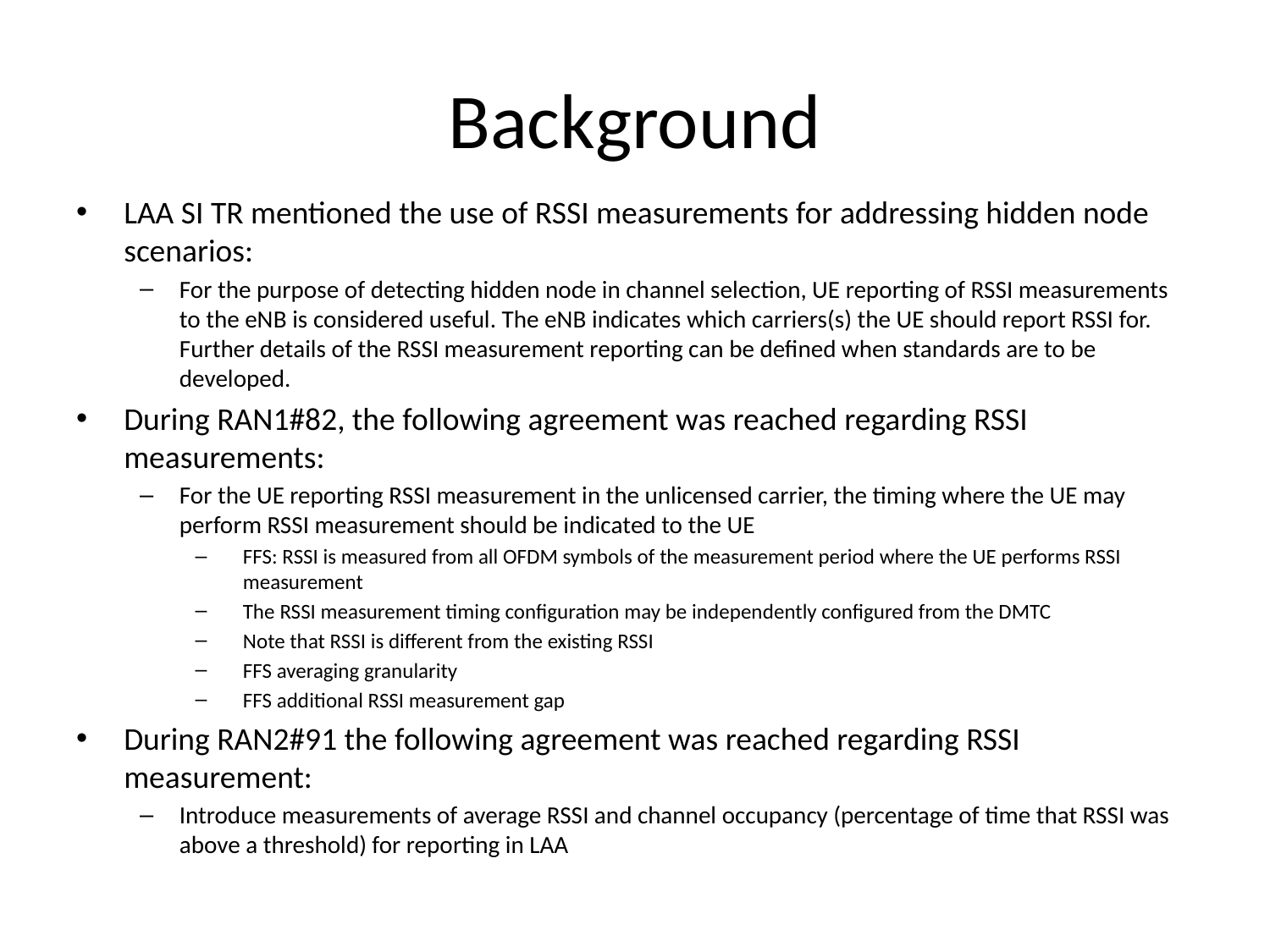

# Background
LAA SI TR mentioned the use of RSSI measurements for addressing hidden node scenarios:
For the purpose of detecting hidden node in channel selection, UE reporting of RSSI measurements to the eNB is considered useful. The eNB indicates which carriers(s) the UE should report RSSI for. Further details of the RSSI measurement reporting can be defined when standards are to be developed.
During RAN1#82, the following agreement was reached regarding RSSI measurements:
For the UE reporting RSSI measurement in the unlicensed carrier, the timing where the UE may perform RSSI measurement should be indicated to the UE
FFS: RSSI is measured from all OFDM symbols of the measurement period where the UE performs RSSI measurement
The RSSI measurement timing configuration may be independently configured from the DMTC
Note that RSSI is different from the existing RSSI
FFS averaging granularity
FFS additional RSSI measurement gap
During RAN2#91 the following agreement was reached regarding RSSI measurement:
Introduce measurements of average RSSI and channel occupancy (percentage of time that RSSI was above a threshold) for reporting in LAA